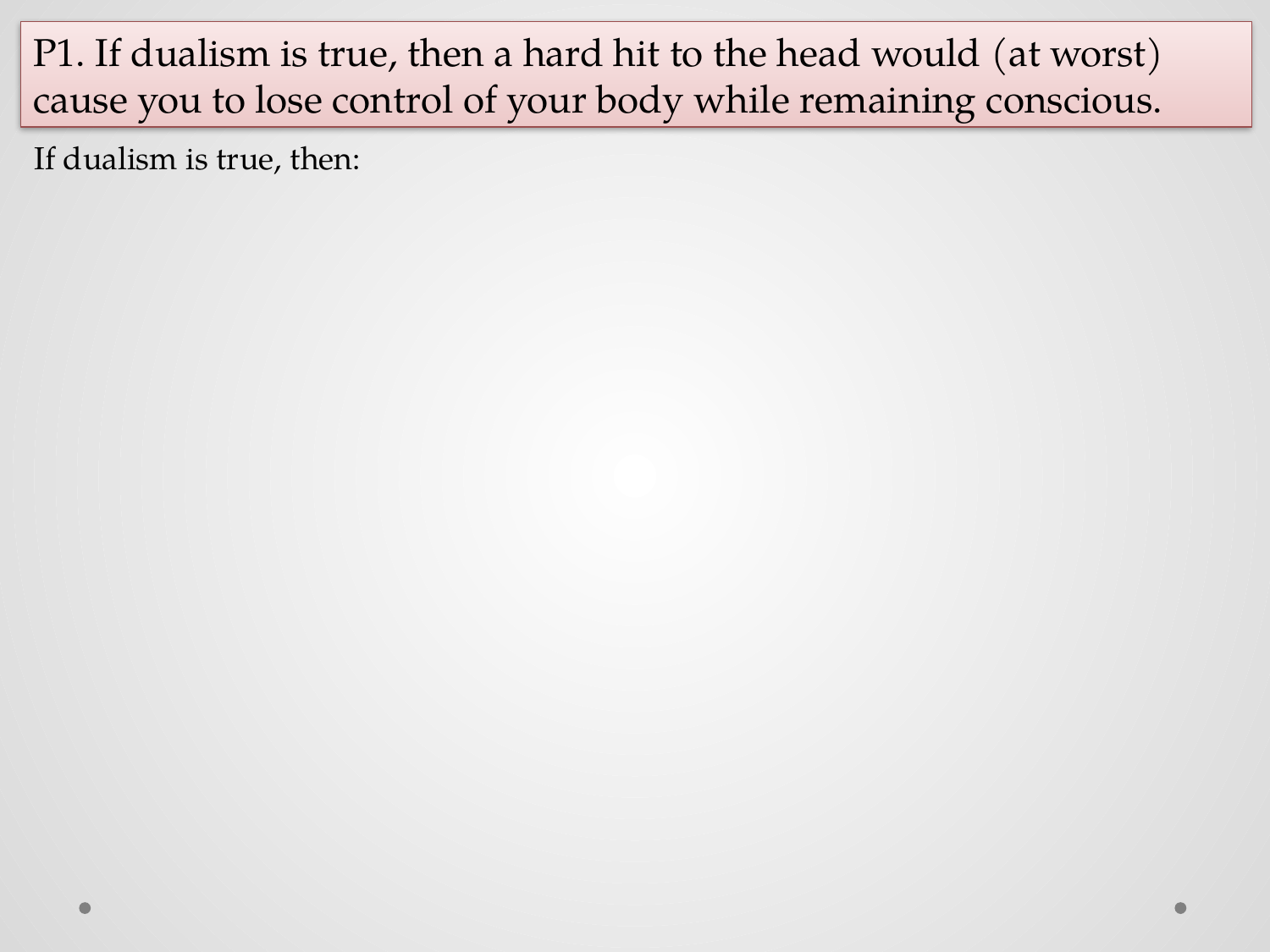

P1. If dualism is true, then a hard hit to the head would (at worst) cause you to lose control of your body while remaining conscious.
If dualism is true, then: